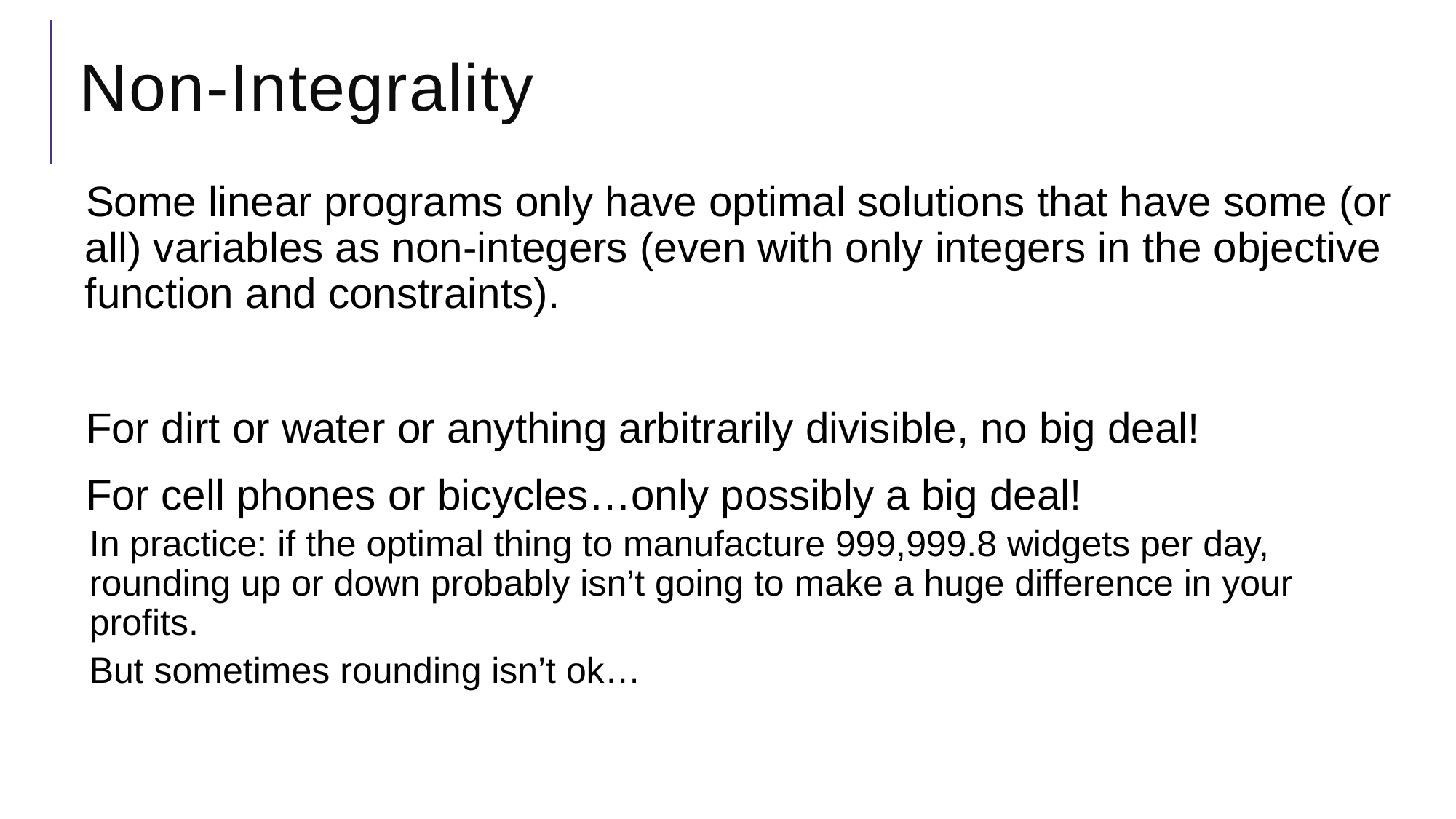

# Non-Integrality
Some linear programs only have optimal solutions that have some (or all) variables as non-integers (even with only integers in the objective function and constraints).

For dirt or water or anything arbitrarily divisible, no big deal!
For cell phones or bicycles…only possibly a big deal!
In practice: if the optimal thing to manufacture 999,999.8 widgets per day, rounding up or down probably isn’t going to make a huge difference in your profits.
But sometimes rounding isn’t ok…